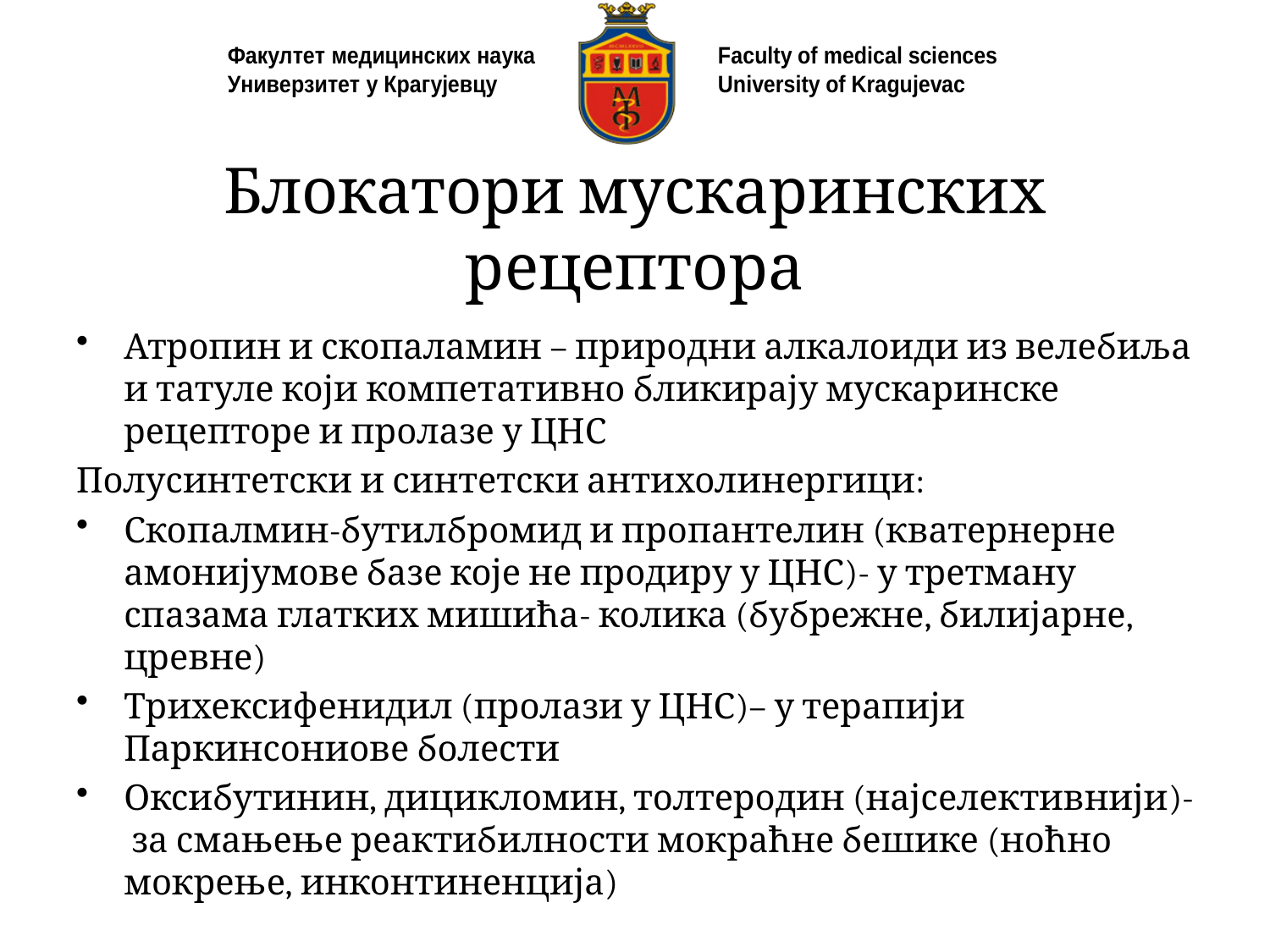

# Блокатори мускаринских рецептора
Атропин и скопаламин – природни алкалоиди из велебиља и татуле који компетативно бликирају мускаринске рецепторе и пролазе у ЦНС
Полусинтетски и синтетски антихолинергици:
Скопалмин-бутилбромид и пропантелин (кватернерне амонијумове базе које не продиру у ЦНС)- у третману спазама глатких мишића- колика (бубрежне, билијарне, цревне)
Трихексифенидил (пролази у ЦНС)– у терапији Паркинсониове болести
Оксибутинин, дицикломин, толтеродин (најселективнији)-  за смањење реактибилности мокраћне бешике (ноћно мокрење, инконтиненција)